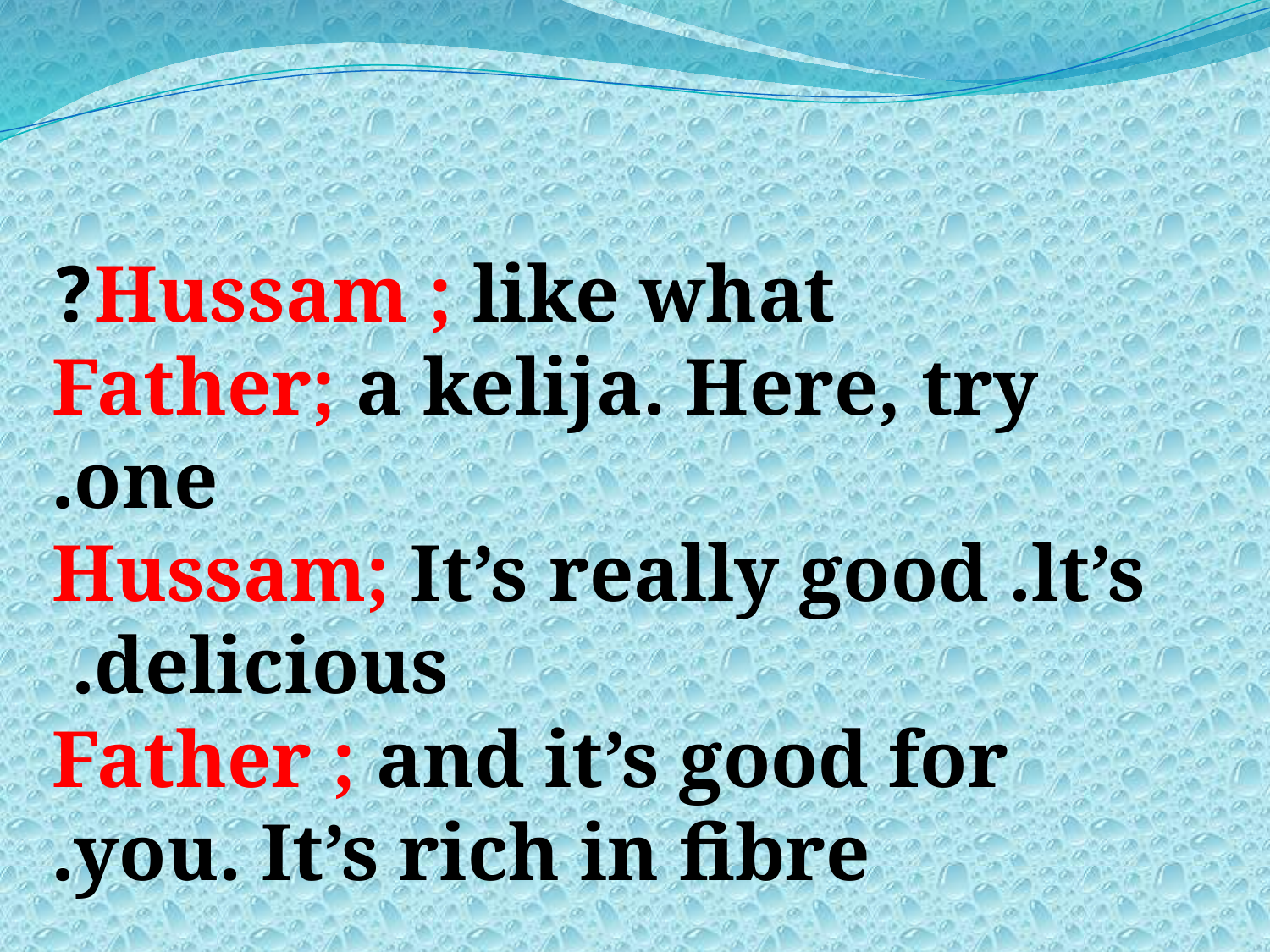

Hussam ; like what?
Father; a kelija. Here, try one.
Hussam; It’s really good .lt’s delicious.
Father ; and it’s good for you. It’s rich in fibre.